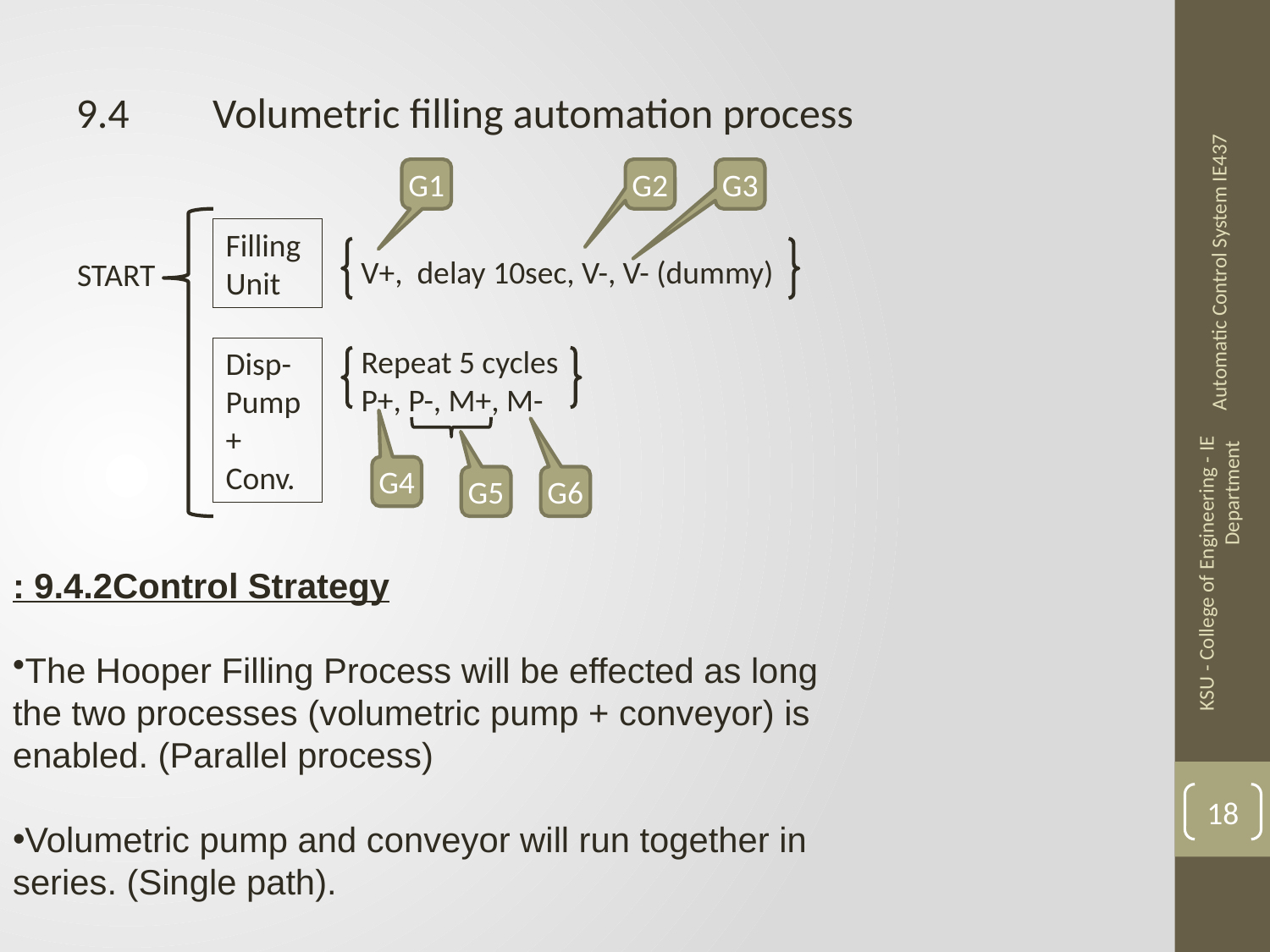

9.4	 Volumetric filling automation process
G1
G2
G3

Filling Unit
Automatic Control System IE437
V+,  delay 10sec, V-, V- (dummy)
START
Disp-Pump+ Conv.
Repeat 5 cycles
P+, P-, M+, M-

G4
G5
G6
9.4.2Control Strategy :

The Hooper Filling Process will be effected as long the two processes (volumetric pump + conveyor) is enabled. (Parallel process)

Volumetric pump and conveyor will run together in series. (Single path).
KSU - College of Engineering - IE Department
18